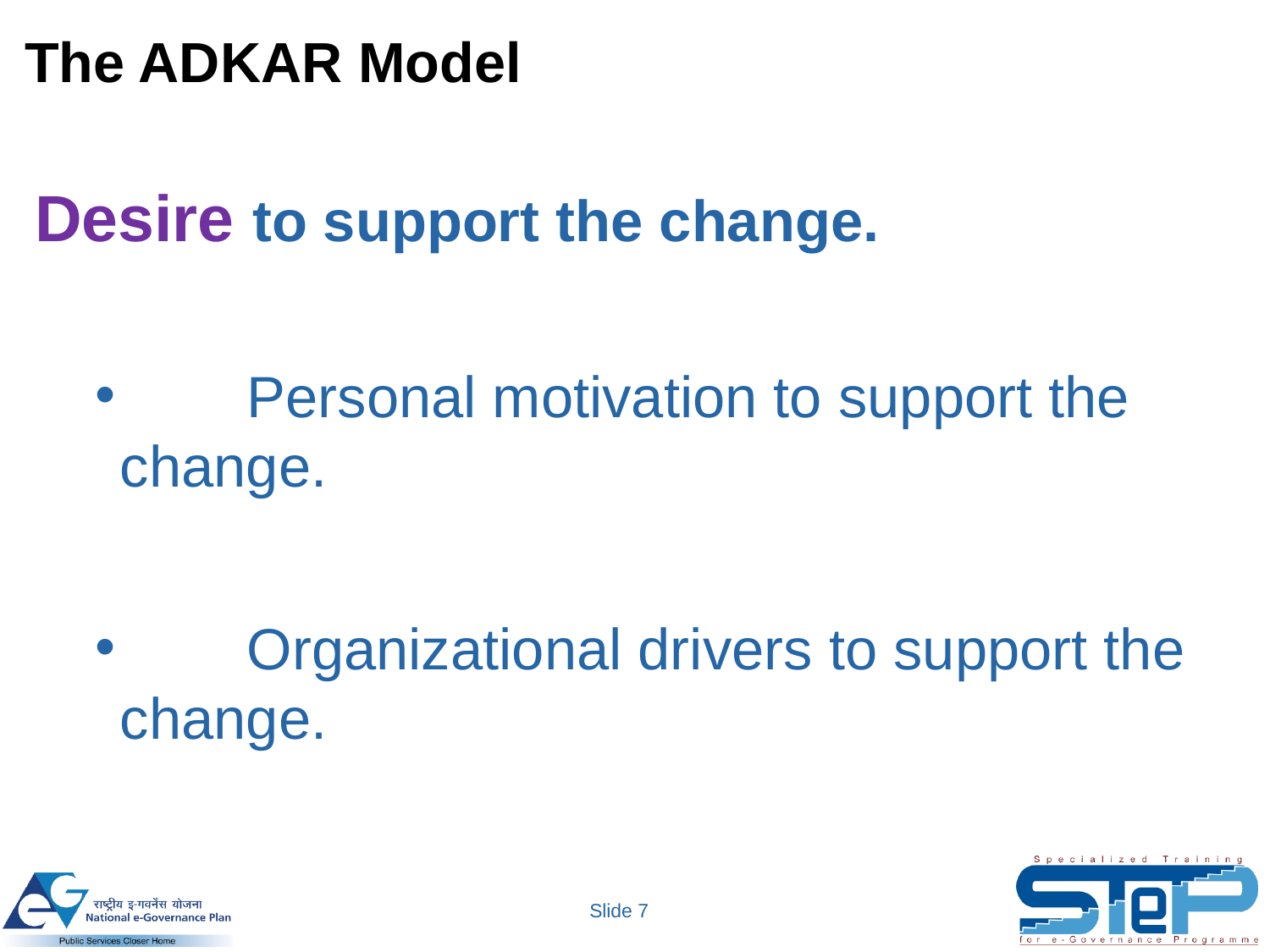

# The ADKAR Model
Desire to support the change.

	Personal motivation to support the change.

	Organizational drivers to support the change.